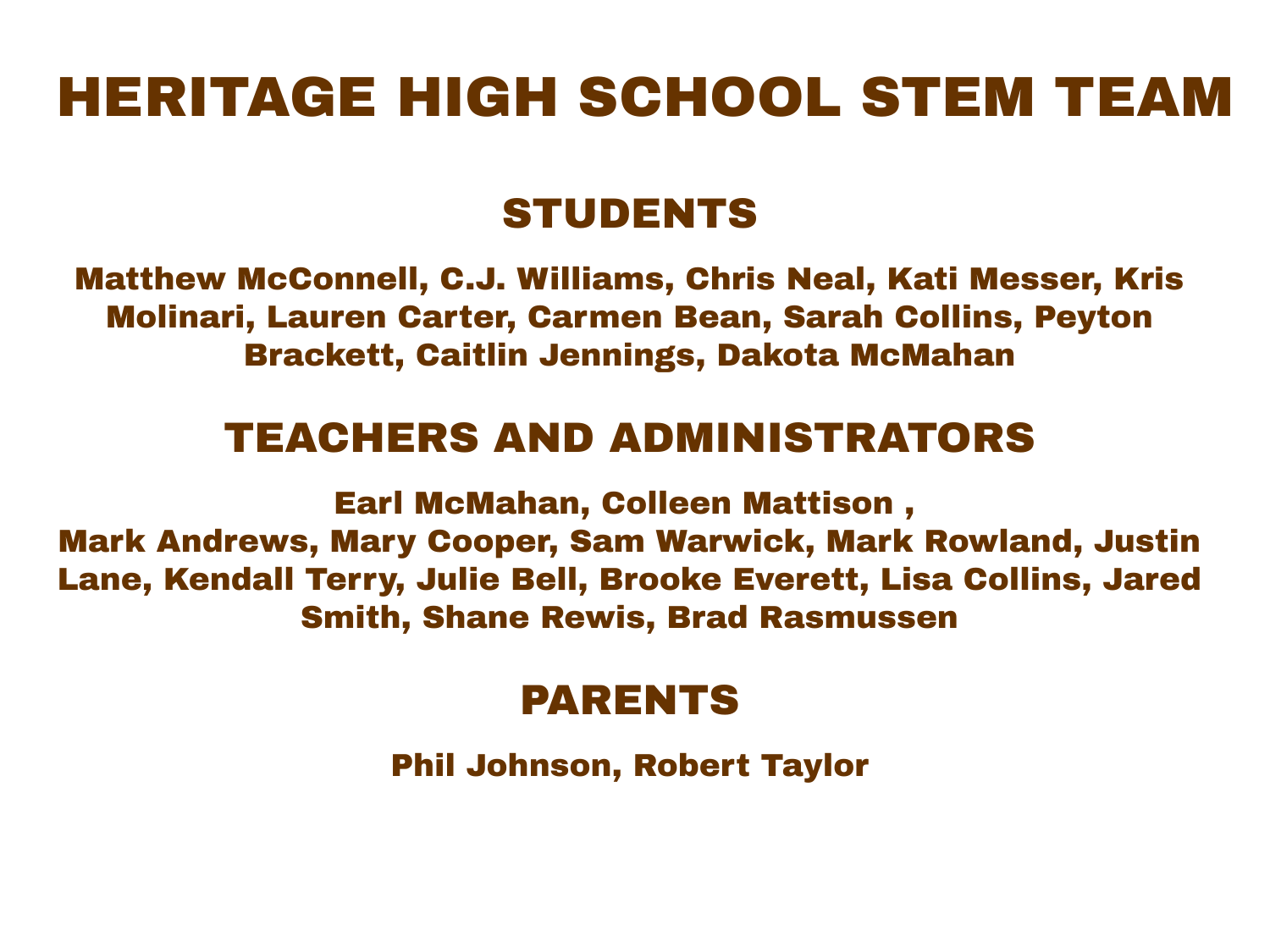

HERITAGE HIGH SCHOOL STEM TEAM
STUDENTS

Matthew McConnell, C.J. Williams, Chris Neal, Kati Messer, Kris Molinari, Lauren Carter, Carmen Bean, Sarah Collins, Peyton Brackett, Caitlin Jennings, Dakota McMahan

TEACHERS AND ADMINISTRATORS

Earl McMahan, Colleen Mattison ,
Mark Andrews, Mary Cooper, Sam Warwick, Mark Rowland, Justin Lane, Kendall Terry, Julie Bell, Brooke Everett, Lisa Collins, Jared Smith, Shane Rewis, Brad Rasmussen

PARENTS

Phil Johnson, Robert Taylor